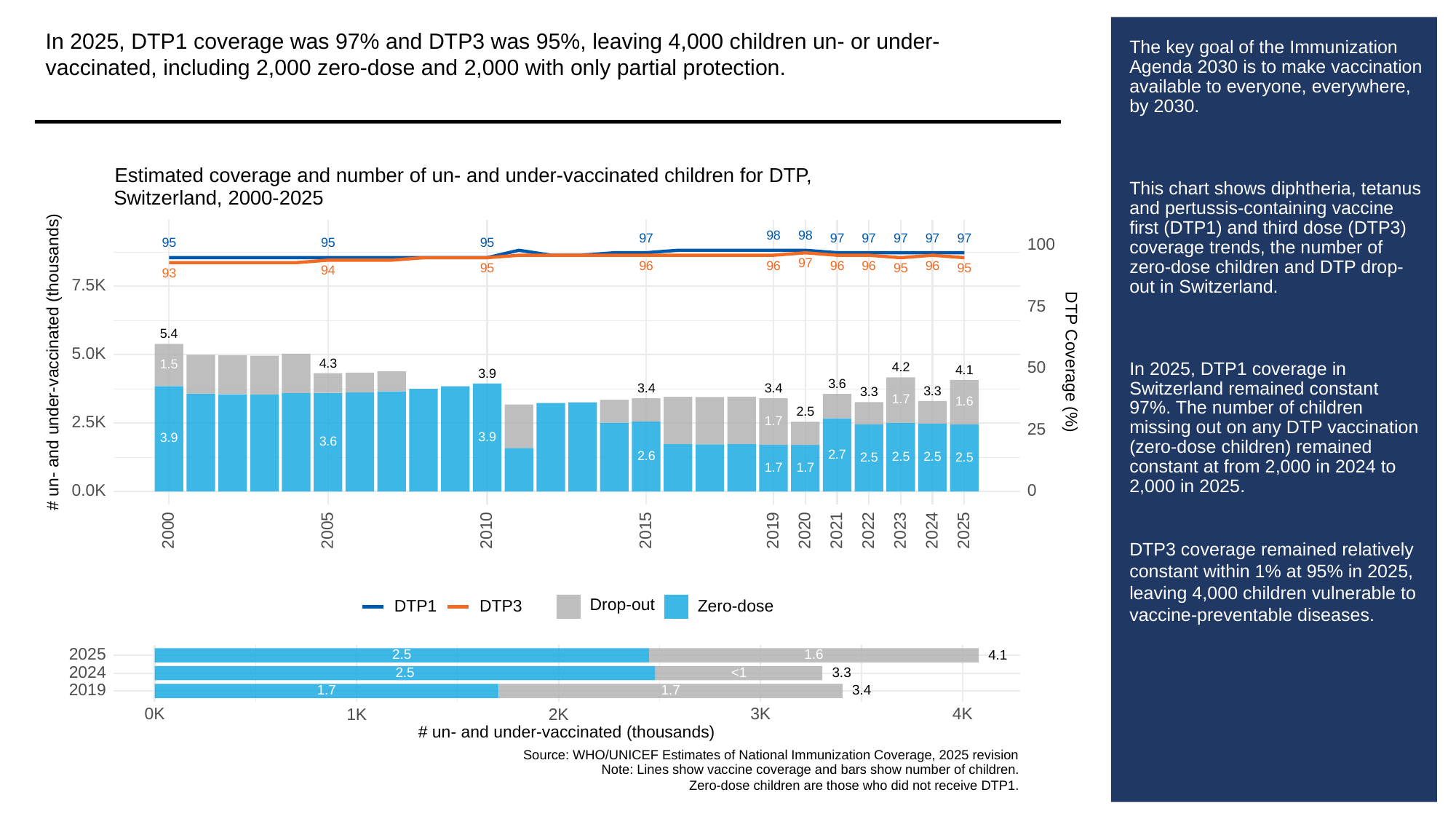

In 2025, DTP1 coverage was 97% and DTP3 was 95%, leaving 4,000 children un- or under-vaccinated, including 2,000 zero-dose and 2,000 with only partial protection.
# The key goal of the Immunization Agenda 2030 is to make vaccination available to everyone, everywhere, by 2030.

This chart shows diphtheria, tetanus and pertussis-containing vaccine first (DTP1) and third dose (DTP3) coverage trends, the number of zero-dose children and DTP drop-out in Switzerland.

In 2025, DTP1 coverage in Switzerland remained constant 97%. The number of children missing out on any DTP vaccination (zero-dose children) remained constant at from 2,000 in 2024 to 2,000 in 2025.

DTP3 coverage remained relatively constant within 1% at 95% in 2025, leaving 4,000 children vulnerable to vaccine-preventable diseases.

Estimated coverage and number of un- and under-vaccinated children for DTP,
Switzerland, 2000-2025

98
98
97
97
97
97
97
97
95
95
95
100

97
96
96
96
96
96
95
95
95
94
93
7.5K

75

5.4

5.0K

# un- and under-vaccinated (thousands)
DTP Coverage (%)

4.3
1.5
50
4.2
4.1
3.9

3.6

3.4
3.4

3.3
3.3

1.7

1.6

2.5
2.5K
1.7

25

3.9
3.9
3.6

2.7
2.6
2.5
2.5
2.5
2.5

1.7
1.7
0.0K
0

2023
2000
2005
2010
2015
2019
2020
2021
2022
2024
2025

Drop-out
DTP3
Zero-dose
DTP1

2025
2.5
1.6
4.1

2024
3.3
2.5
<1

2019
3.4
1.7
1.7

3K
0K
1K
2K
4K
# un- and under-vaccinated (thousands)
Source: WHO/UNICEF Estimates of National Immunization Coverage, 2025 revision
Note: Lines show vaccine coverage and bars show number of children.
Zero-dose children are those who did not receive DTP1.